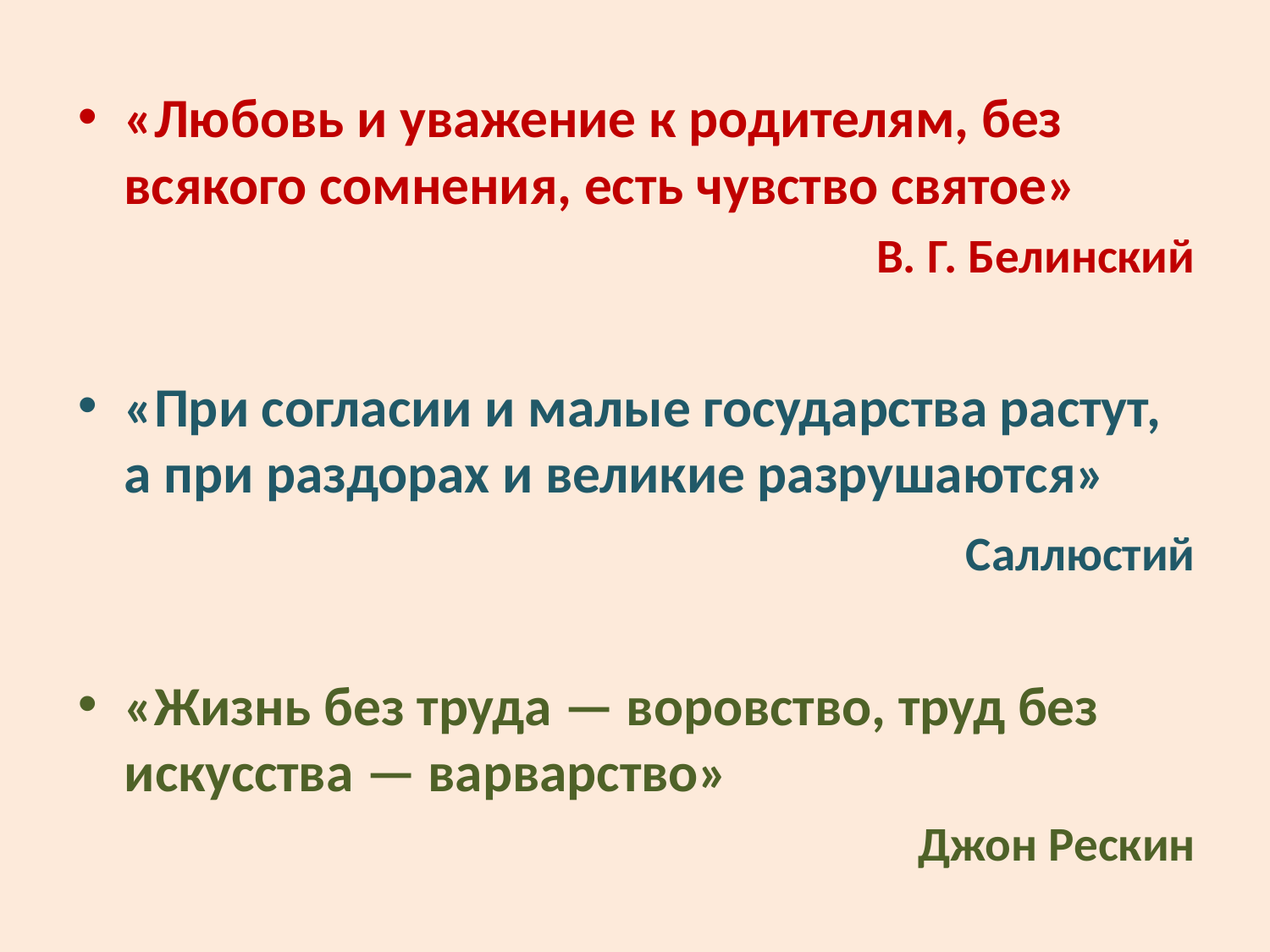

«Любовь и уважение к родителям, без всякого сомнения, есть чувство святое»
В. Г. Белинский

«При согласии и малые государства растут, а при раздорах и великие разрушаются»
      Саллюстий

«Жизнь без труда — воровство, труд без искусства — варварство»
Джон Рескин